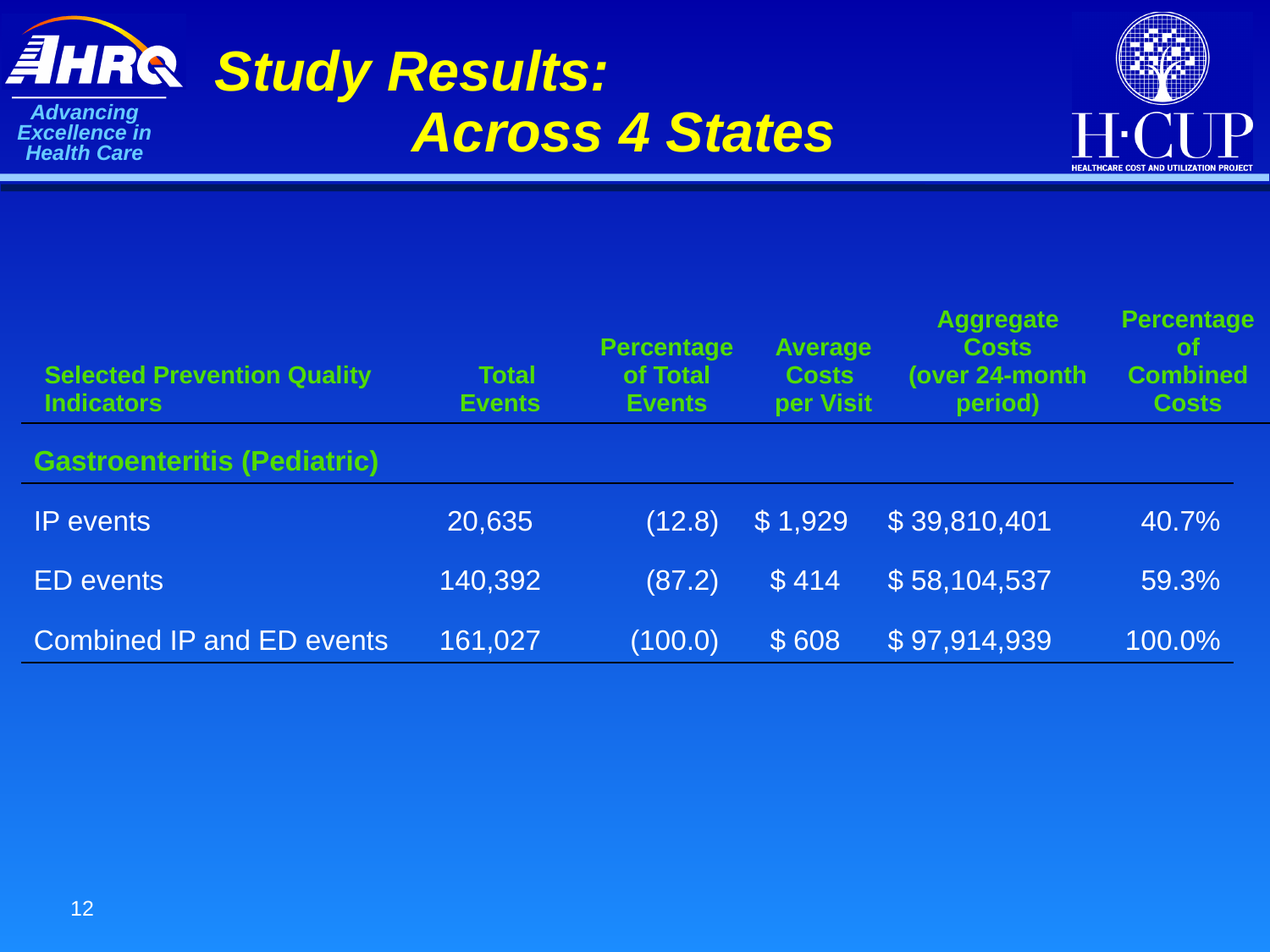

# Study Results:                            Across 4 States
| Selected Prevention Quality Indicators | Total Events | Percentage of Total Events | Average Costs per Visit | Aggregate Costs (over 24-month period) | Percentage of Combined Costs |
| --- | --- | --- | --- | --- | --- |
| Gastroenteritis (Pediatric) |  |  |  |  |  |  |
| --- | --- | --- | --- | --- | --- | --- |
| IP events | 20,635 | (12.8) | $ 1,929 | $ 39,810,401 | 40.7% |  |
| ED events | 140,392 | (87.2) | $ 414 | $ 58,104,537 | 59.3% |  |
| Combined IP and ED events | 161,027 | (100.0) | $ 608 | $ 97,914,939 | 100.0% |  |
12